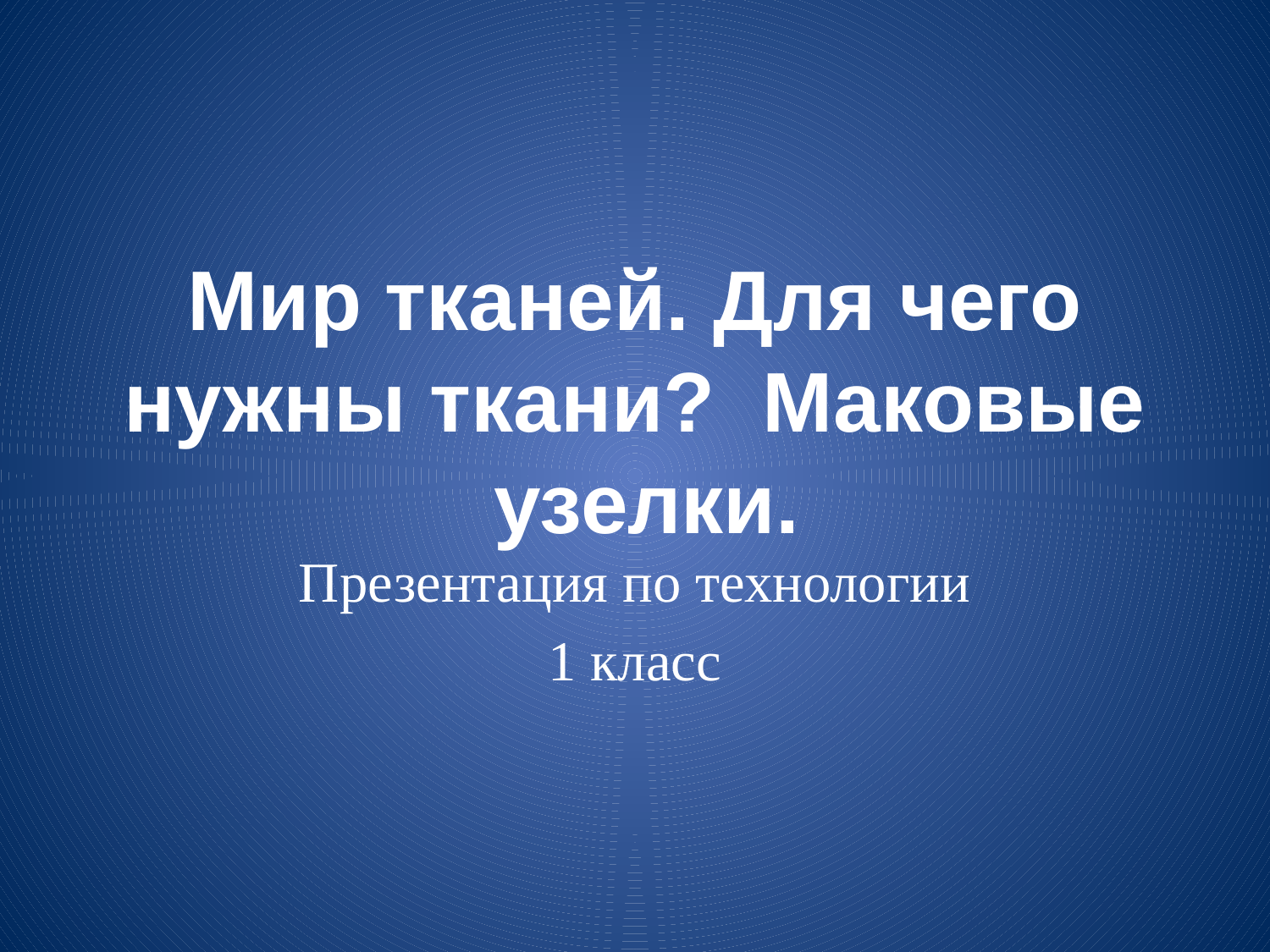

# Мир тканей. Для чего нужны ткани?  Маковые  узелки.
Презентация по технологии
1 класс